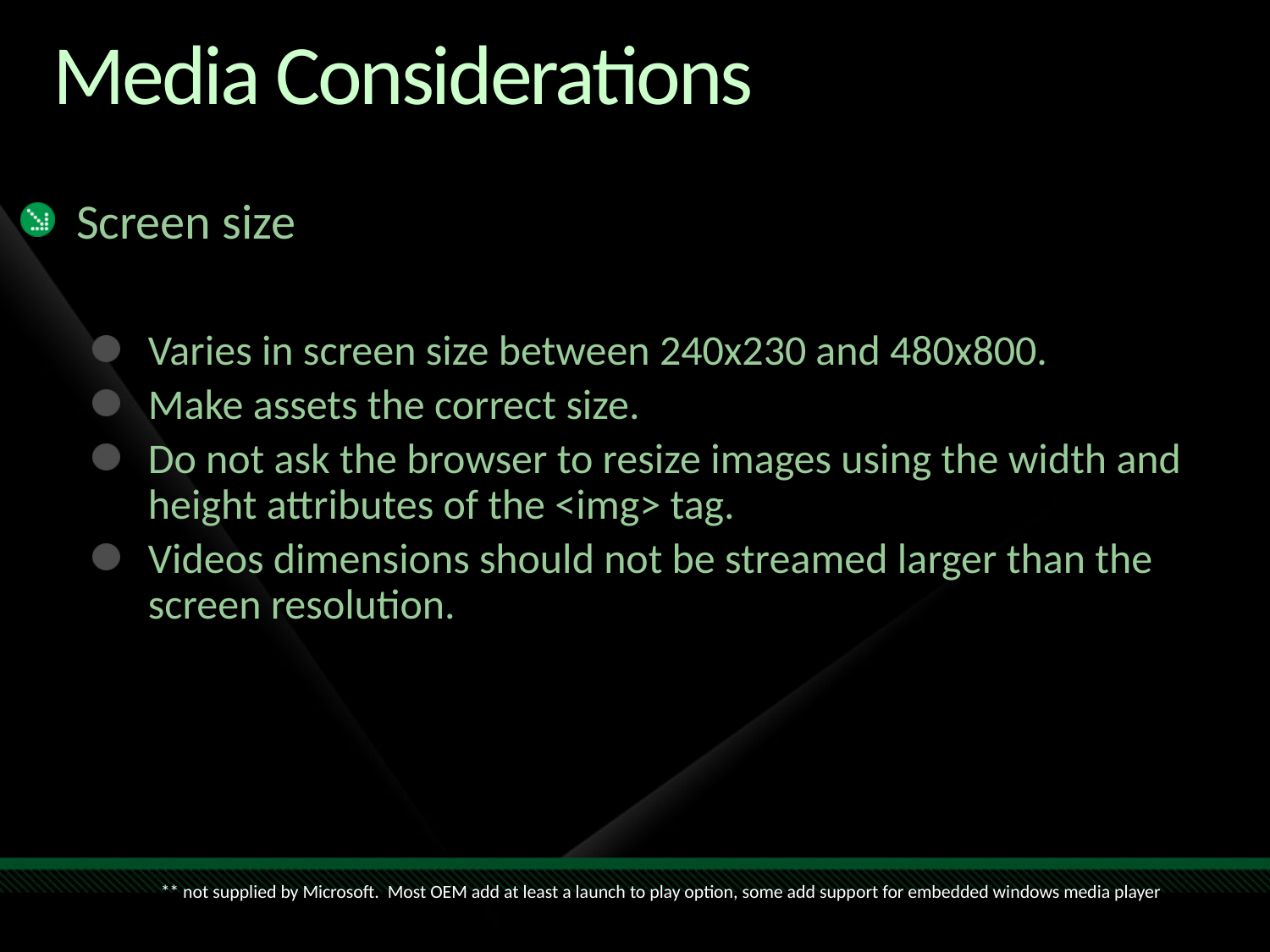

# Media Considerations
Screen size

Varies in screen size between 240x230 and 480x800.
Make assets the correct size.
Do not ask the browser to resize images using the width and height attributes of the <img> tag.
Videos dimensions should not be streamed larger than the screen resolution.
** not supplied by Microsoft.  Most OEM add at least a launch to play option, some add support for embedded windows media player